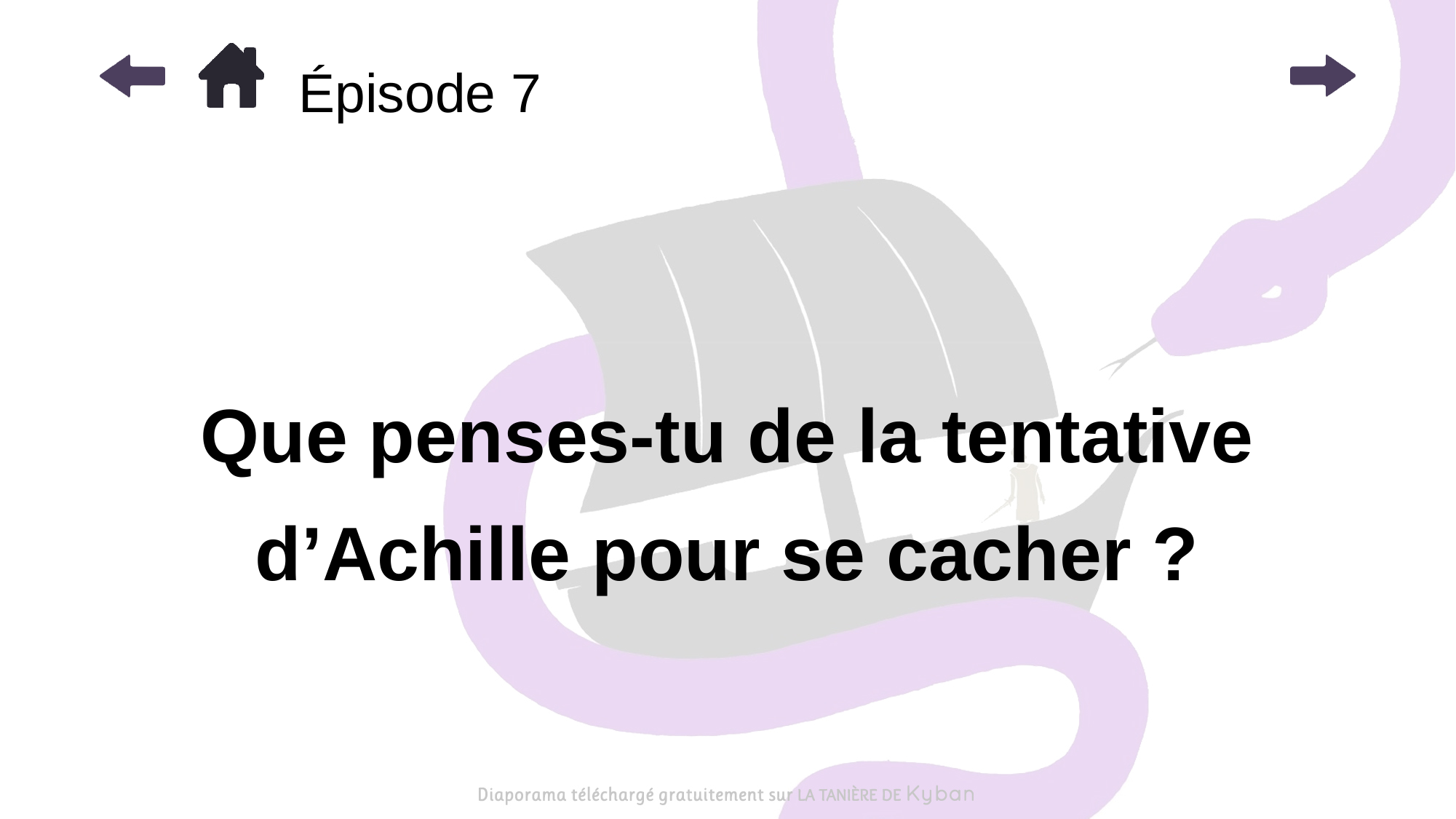

# Épisode 7
Que penses-tu de la tentative d’Achille pour se cacher ?